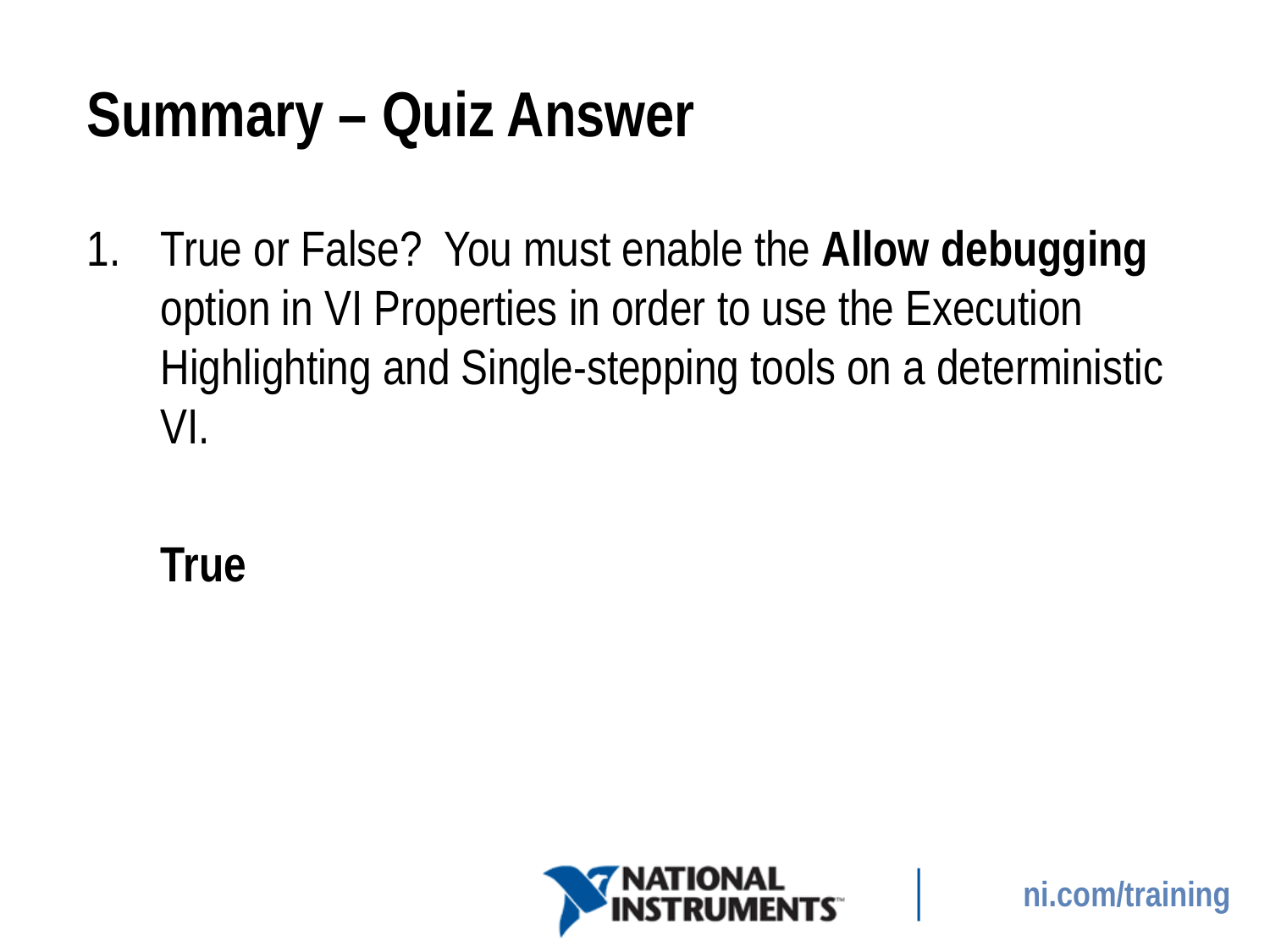

# Summary – Quiz Answer
True or False?  You must enable the Allow debugging option in VI Properties in order to use the Execution Highlighting and Single-stepping tools on a deterministic VI.

	True